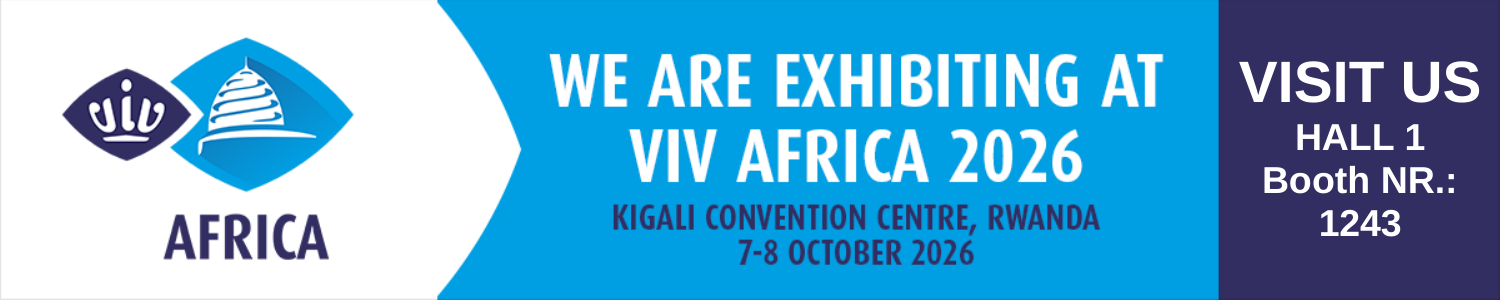

VISIT US
HALL 1
Booth NR.:
1243